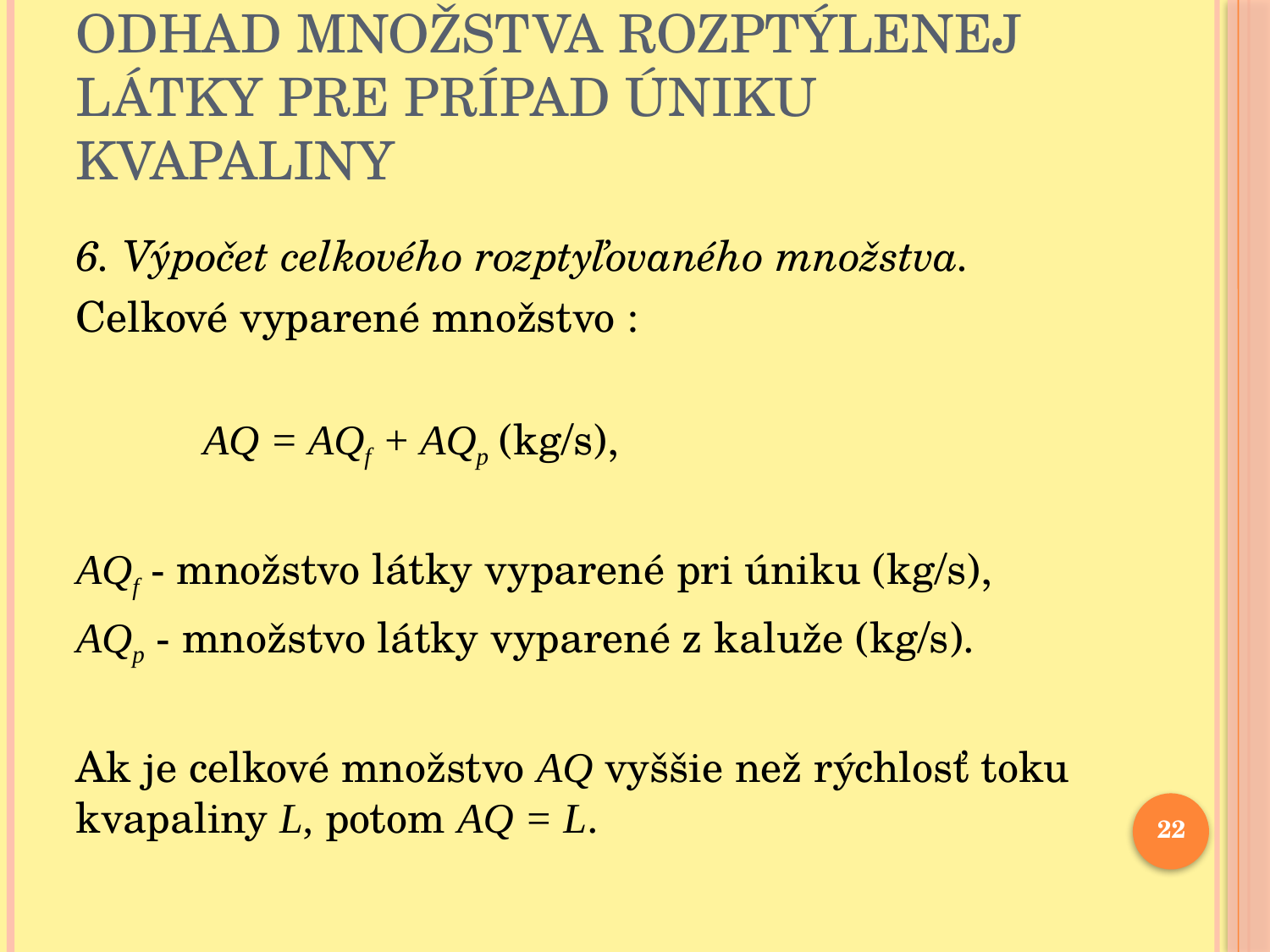

# Odhad množstva rozptýlenej látky pre prípad úniku Kvapaliny
6. Výpočet celkového rozptyľovaného množstva.
Celkové vyparené množstvo :

	AQ = AQf + AQp (kg/s),

AQf - množstvo látky vyparené pri úniku (kg/s),
AQp - množstvo látky vyparené z kaluže (kg/s).

Ak je celkové množstvo AQ vyššie než rýchlosť toku kvapaliny L, potom AQ = L.
22